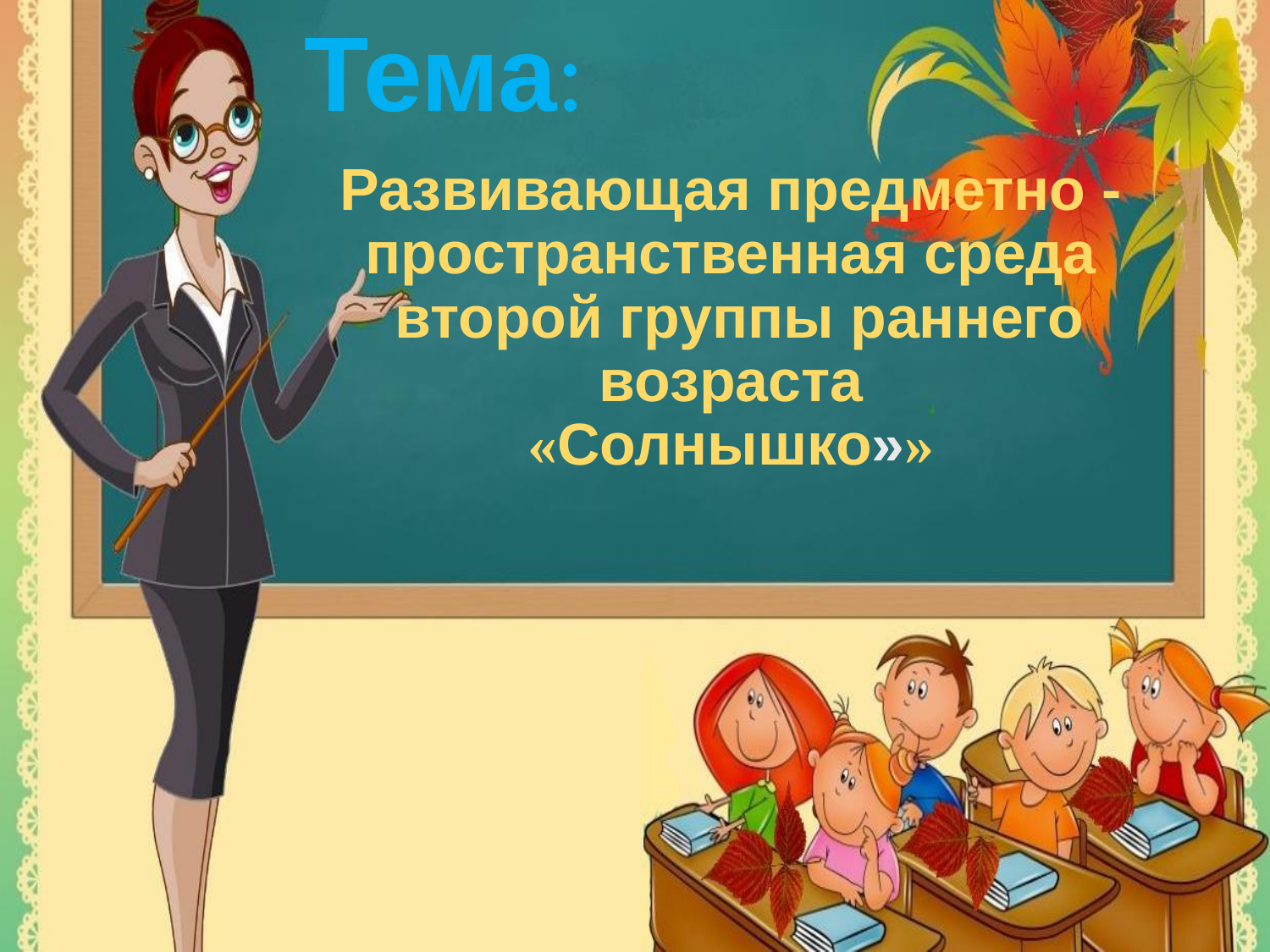

Тема:
# Развивающая предметно - пространственная среда второй группы раннего возраста «Солнышко»»